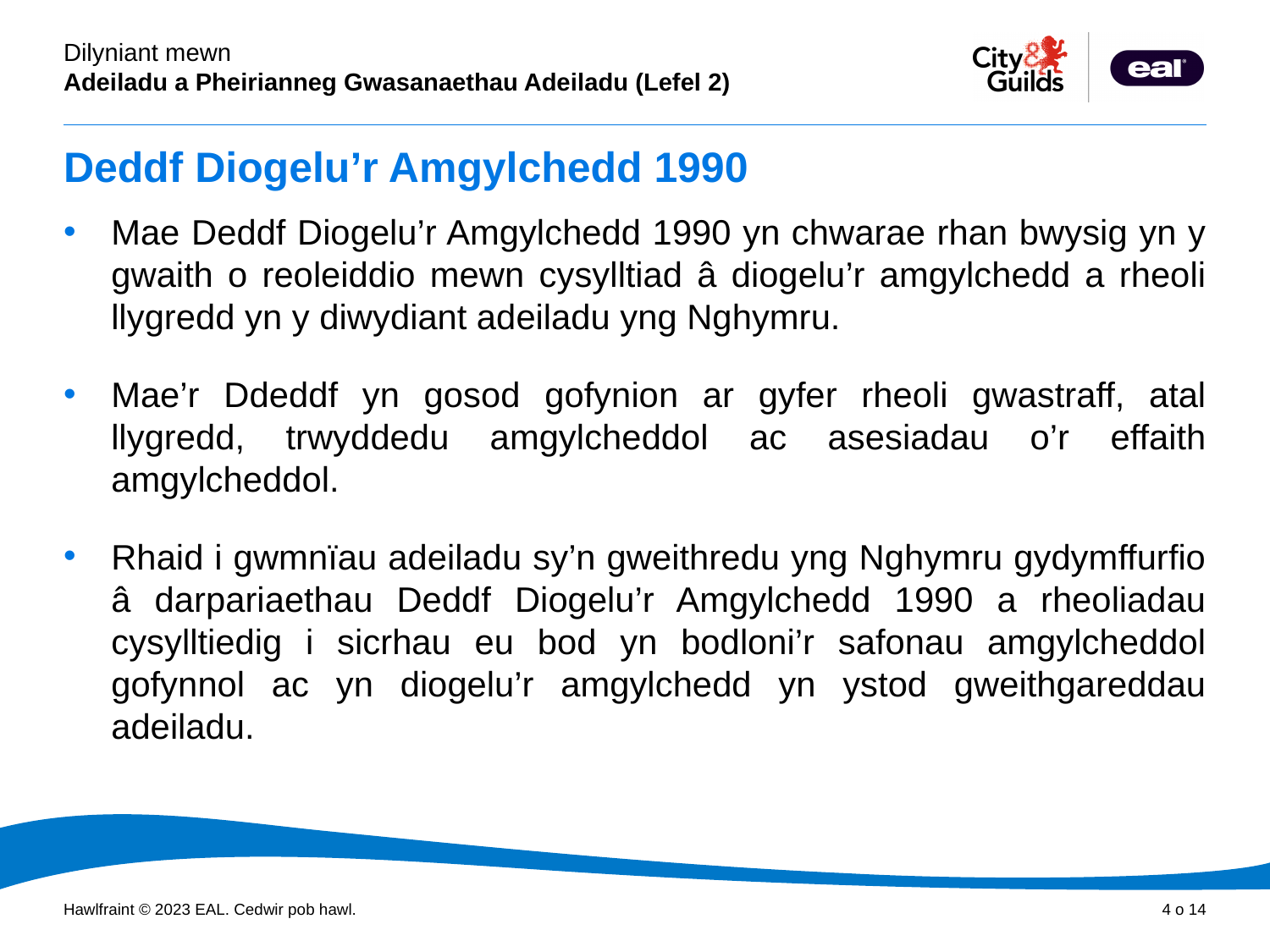

# Deddf Diogelu’r Amgylchedd 1990
Mae Deddf Diogelu’r Amgylchedd 1990 yn chwarae rhan bwysig yn y gwaith o reoleiddio mewn cysylltiad â diogelu’r amgylchedd a rheoli llygredd yn y diwydiant adeiladu yng Nghymru.
Mae’r Ddeddf yn gosod gofynion ar gyfer rheoli gwastraff, atal llygredd, trwyddedu amgylcheddol ac asesiadau o’r effaith amgylcheddol.
Rhaid i gwmnïau adeiladu sy’n gweithredu yng Nghymru gydymffurfio â darpariaethau Deddf Diogelu’r Amgylchedd 1990 a rheoliadau cysylltiedig i sicrhau eu bod yn bodloni’r safonau amgylcheddol gofynnol ac yn diogelu’r amgylchedd yn ystod gweithgareddau adeiladu.